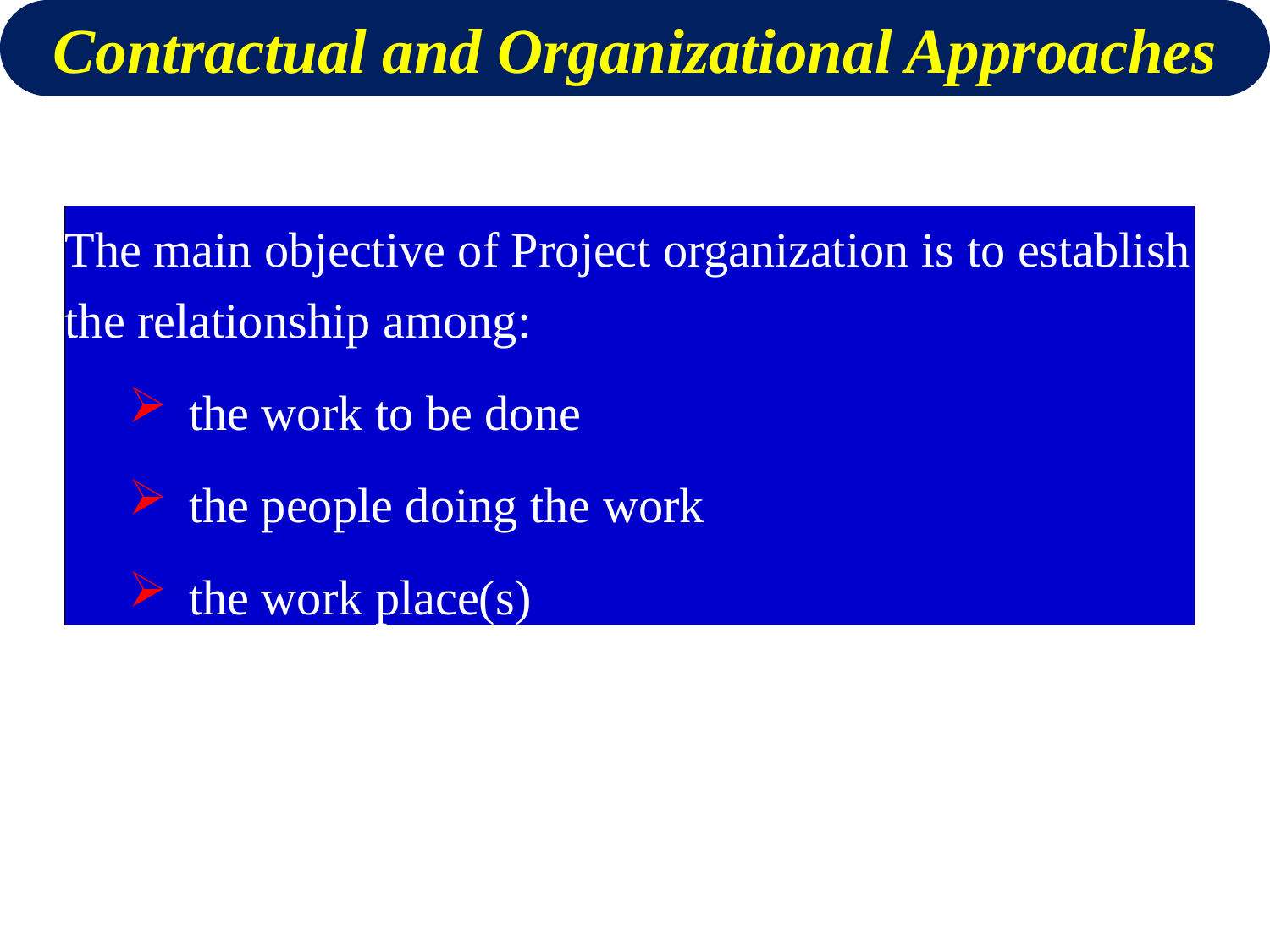

Contractual and Organizational Approaches
The main objective of Project organization is to establish the relationship among:
the work to be done
the people doing the work
the work place(s)